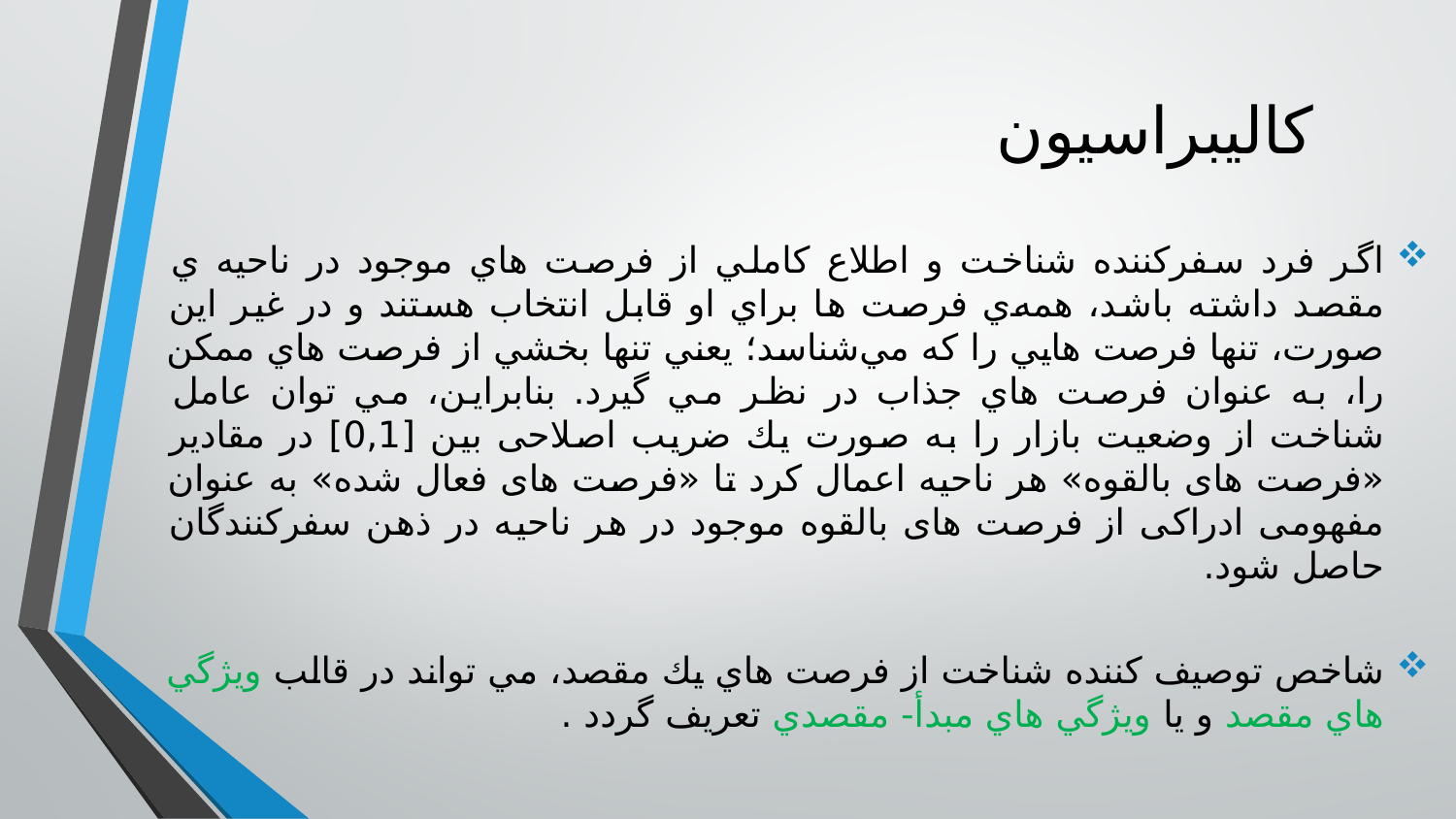

# کالیبراسیون
اگر فرد سفركننده شناخت و اطلاع كاملي از فرصت هاي موجود در ناحيه ي مقصد داشته باشد، همه‌ي فرصت ها براي او قابل انتخاب هستند و در غير اين صورت، تنها فرصت هايي را كه مي‌شناسد؛ يعني تنها بخشي از فرصت هاي ممكن را، به عنوان فرصت هاي جذاب در نظر مي گيرد. بنابراين، مي توان عامل شناخت از وضعيت بازار را به صورت يك ضریب اصلاحی بین [0,1] در مقادیر «فرصت های بالقوه» هر ناحیه اعمال کرد تا «فرصت های فعال شده» به عنوان مفهومی ادراکی از فرصت های بالقوه موجود در هر ناحیه در ذهن سفرکنندگان حاصل شود.

شاخص توصيف كننده شناخت از فرصت هاي يك مقصد، مي تواند در قالب ويژگي هاي مقصد و يا ويژگي هاي مبدأ- مقصدي تعريف گردد .